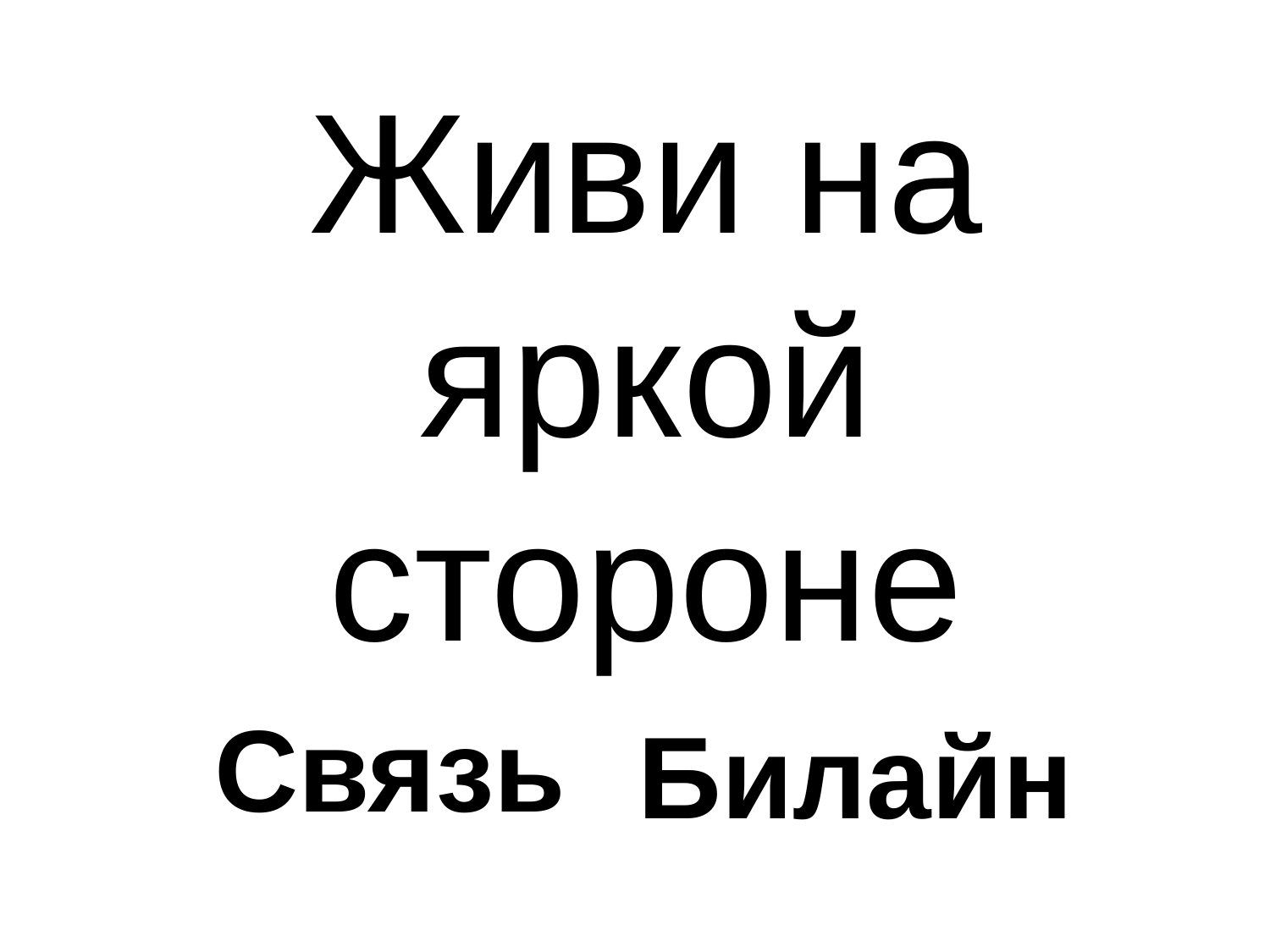

Живи на яркой стороне
# Связь
Билайн